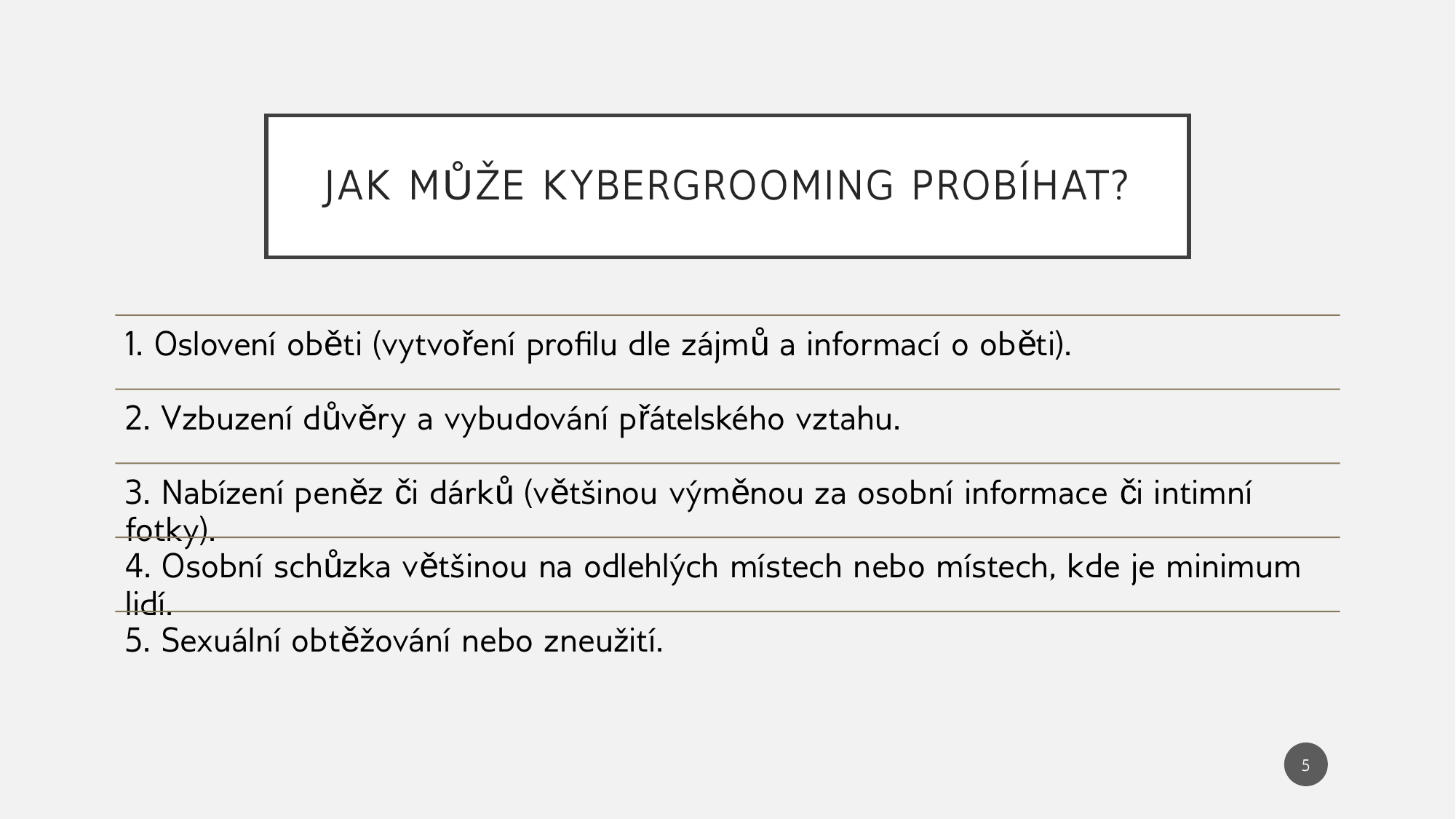

# Jak může kybergrooming probíhat?
1. Oslovení oběti (vytvoření profilu dle zájmů a informací o oběti).
2. Vzbuzení důvěry a vybudování přátelského vztahu.
3. Nabízení peněz či dárků (většinou výměnou za osobní informace či intimní fotky).
4. Osobní schůzka většinou na odlehlých místech nebo místech, kde je minimum lidí.
5. Sexuální obtěžování nebo zneužití.
5